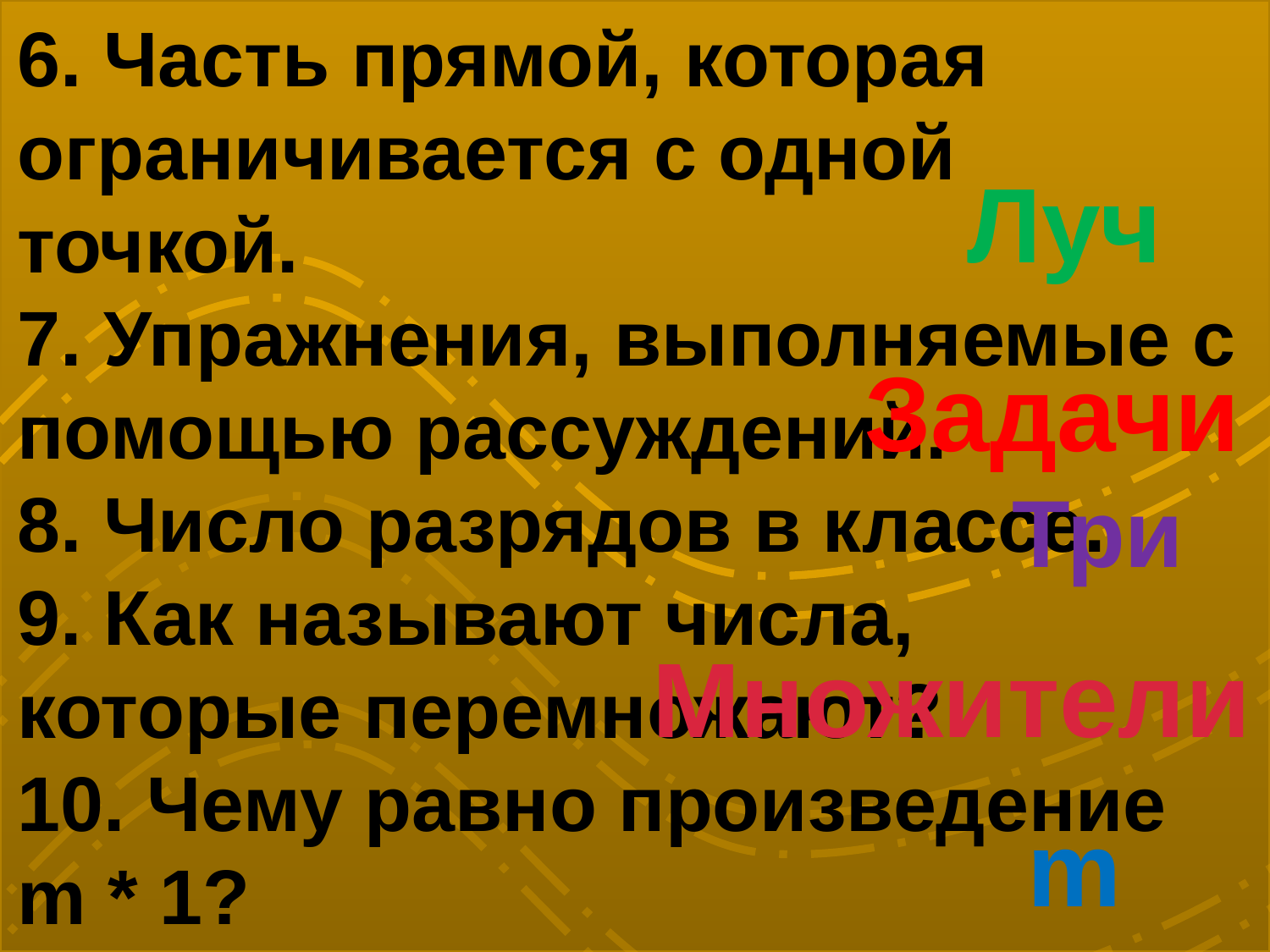

6. Часть прямой, которая ограничивается с одной точкой.
7. Упражнения, выполняемые с помощью рассуждений.
8. Число разрядов в классе.
9. Как называют числа, которые перемножают?
10. Чему равно произведение m * 1?
Луч
Задачи
Три
Множители
m